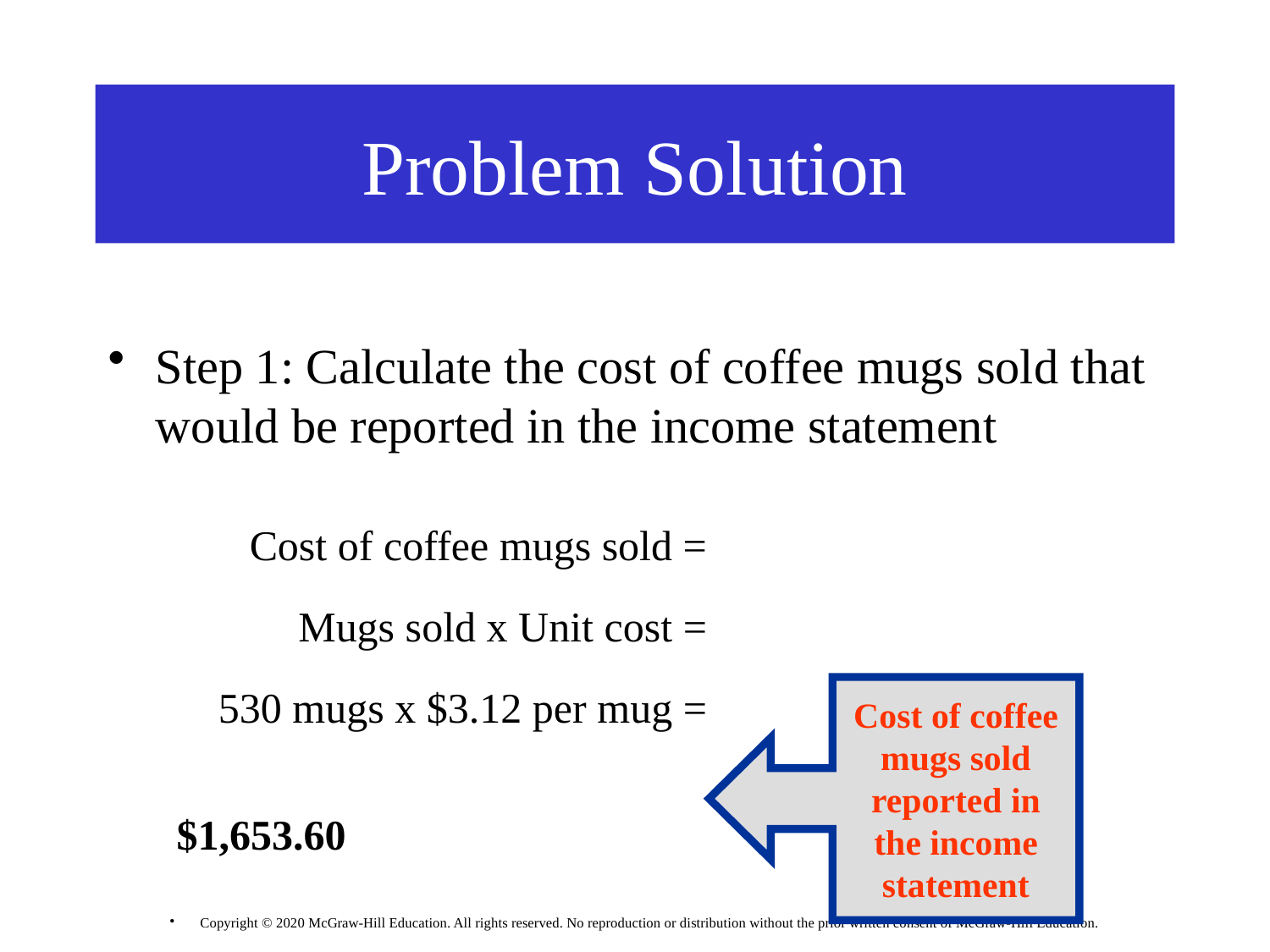

# Problem Solution
Step 1: Calculate the cost of coffee mugs sold that would be reported in the income statement
Cost of coffee mugs sold =

Mugs sold x Unit cost =

	530 mugs x $3.12 per mug =

			              $1,653.60
Cost of coffee mugs sold reported in the income statement